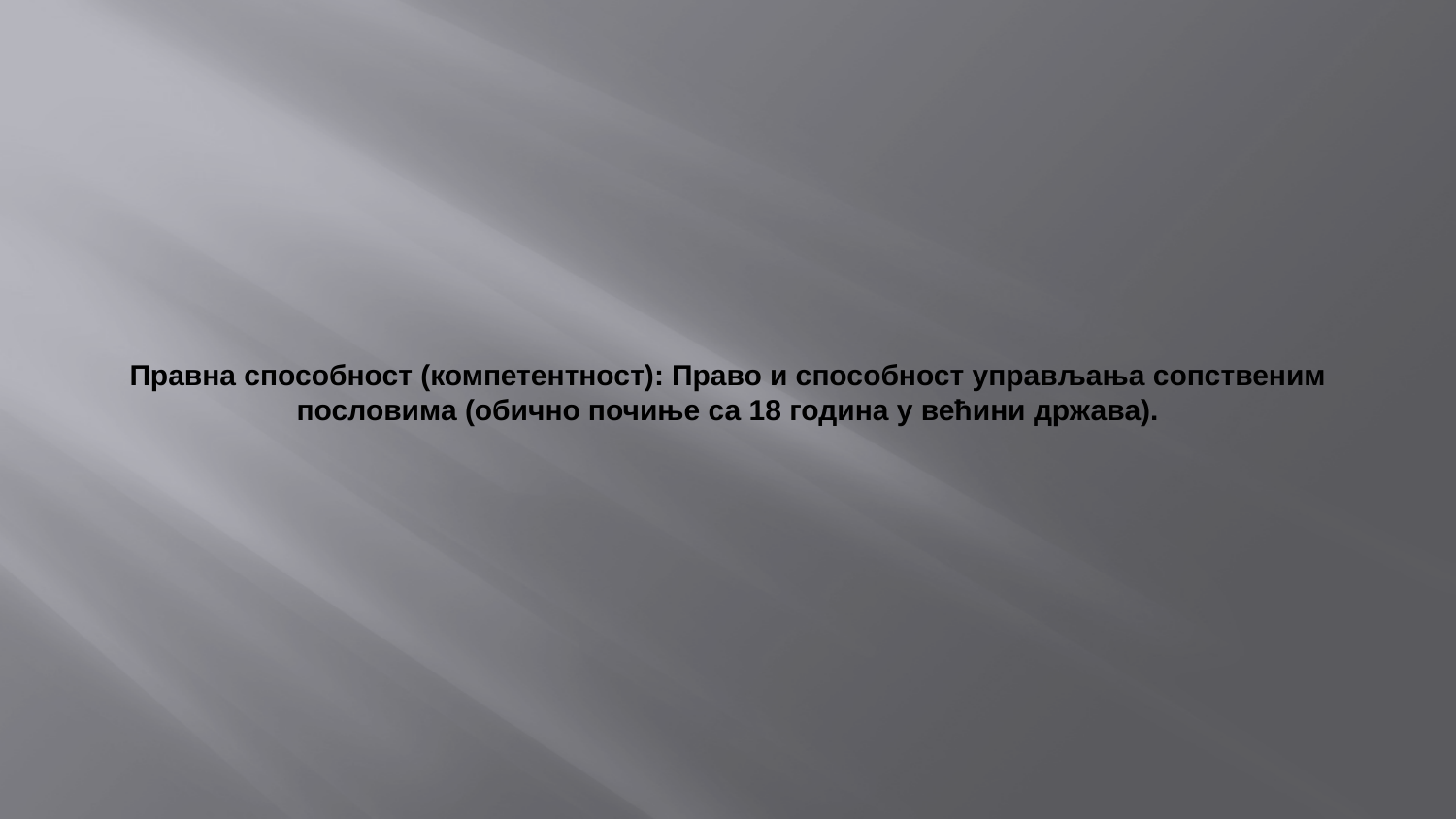

# Правна способност (компетентност): Право и способност управљања сопственим пословима (обично почиње са 18 година у већини држава).